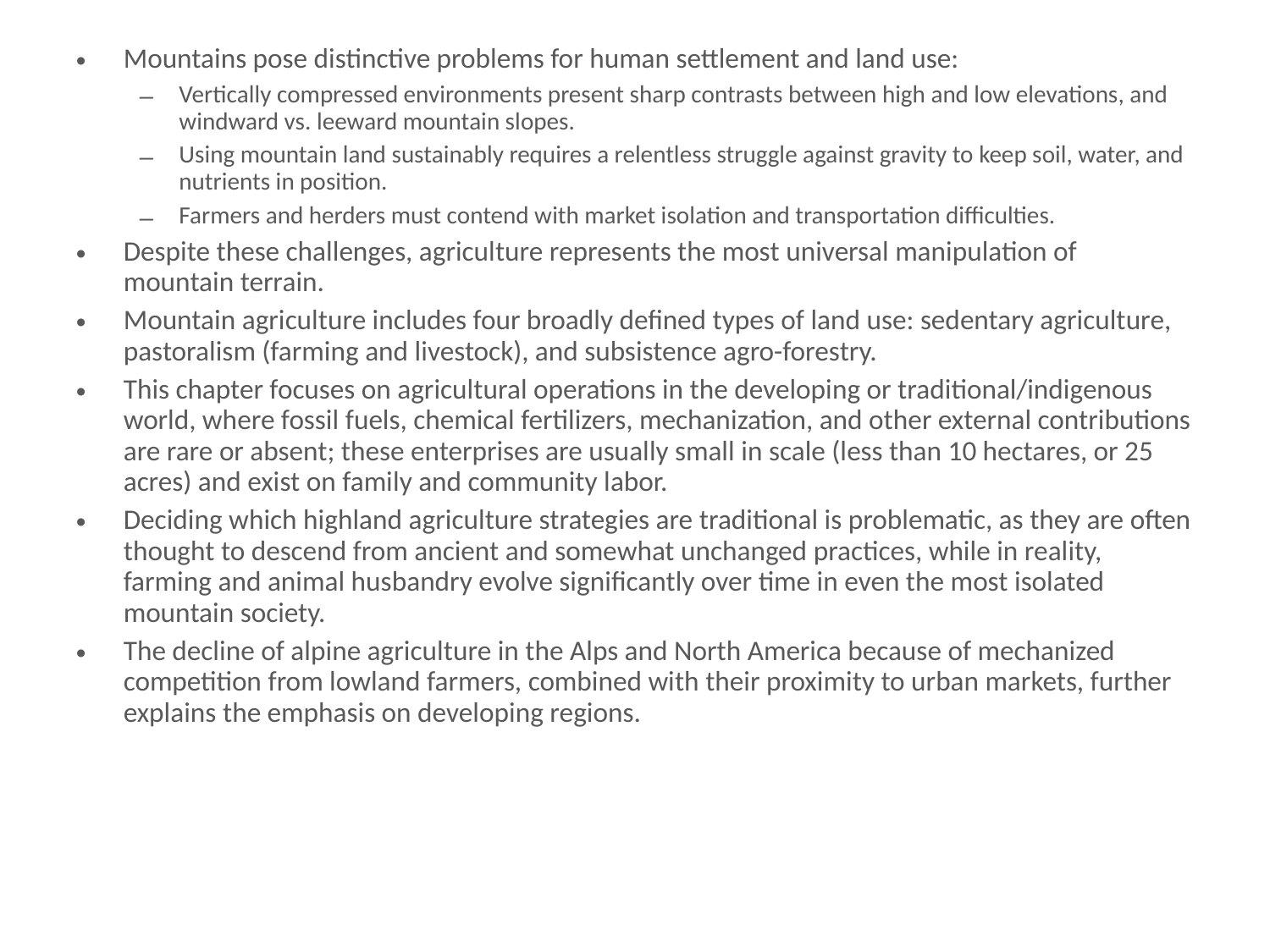

# Mountains pose distinctive problems for human settlement and land use:
Mountains pose distinctive problems for human settlement and land use:
Vertically compressed environments present sharp contrasts between high and low elevations, and windward vs. leeward mountain slopes.
Using mountain land sustainably requires a relentless struggle against gravity to keep soil, water, and nutrients in position.
Farmers and herders must contend with market isolation and transportation difficulties.
Despite these challenges, agriculture represents the most universal manipulation of mountain terrain.
Mountain agriculture includes four broadly defined types of land use: sedentary agriculture, pastoralism (farming and livestock), and subsistence agro-forestry.
This chapter focuses on agricultural operations in the developing or traditional/indigenous world, where fossil fuels, chemical fertilizers, mechanization, and other external contributions are rare or absent; these enterprises are usually small in scale (less than 10 hectares, or 25 acres) and exist on family and community labor.
Deciding which highland agriculture strategies are traditional is problematic, as they are often thought to descend from ancient and somewhat unchanged practices, while in reality, farming and animal husbandry evolve significantly over time in even the most isolated mountain society.
The decline of alpine agriculture in the Alps and North America because of mechanized competition from lowland farmers, combined with their proximity to urban markets, further explains the emphasis on developing regions.